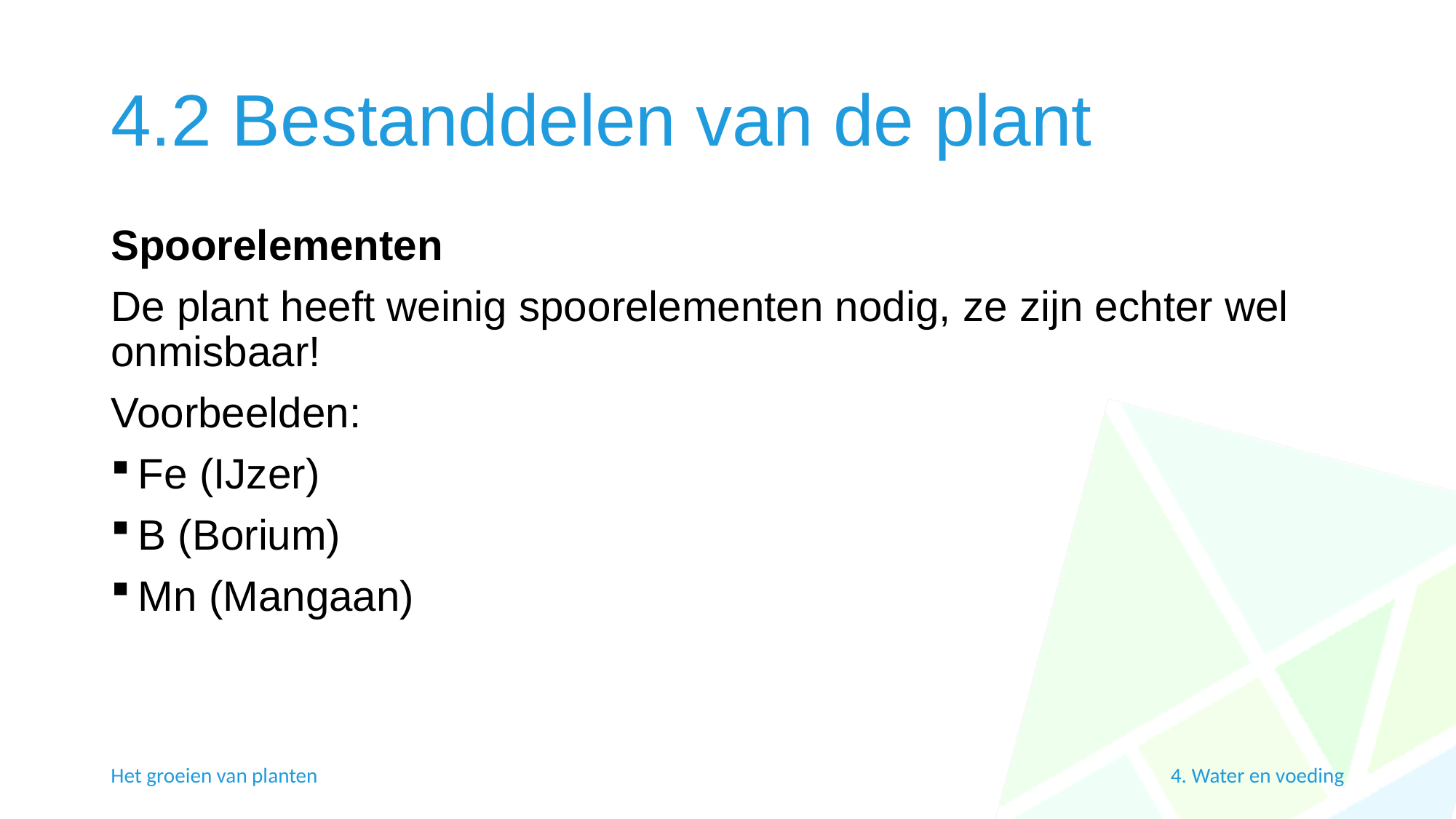

# 4.2 Bestanddelen van de plant
Spoorelementen
De plant heeft weinig spoorelementen nodig, ze zijn echter wel onmisbaar!
Voorbeelden:
Fe (IJzer)
B (Borium)
Mn (Mangaan)

Het groeien van planten
4. Water en voeding